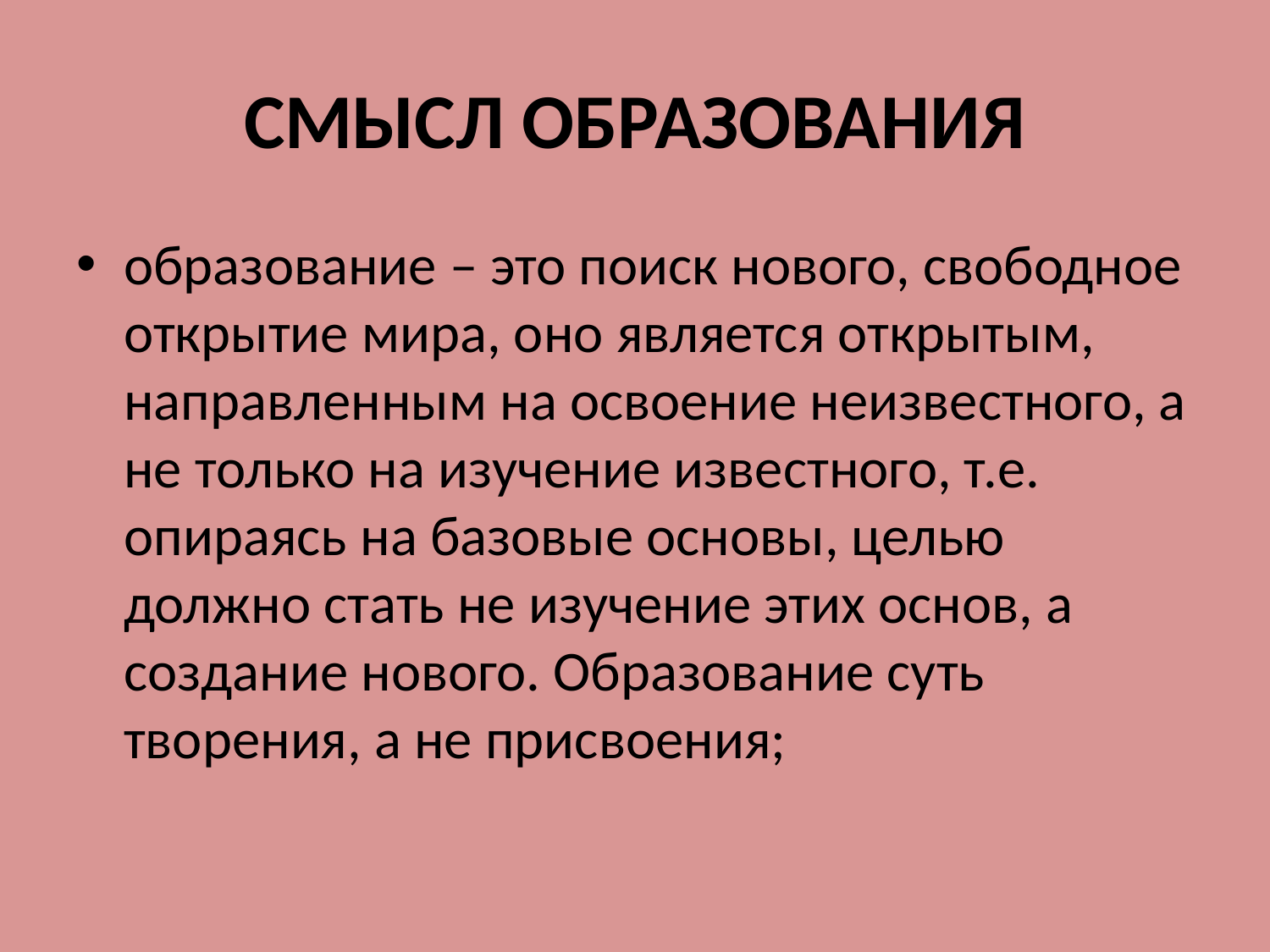

# СМЫСЛ ОБРАЗОВАНИЯ
образование – это поиск нового, свободное открытие мира, оно является открытым, направленным на освоение неизвестного, а не только на изучение известного, т.е. опираясь на базовые основы, целью должно стать не изучение этих основ, а создание нового. Образование суть творения, а не присвоения;